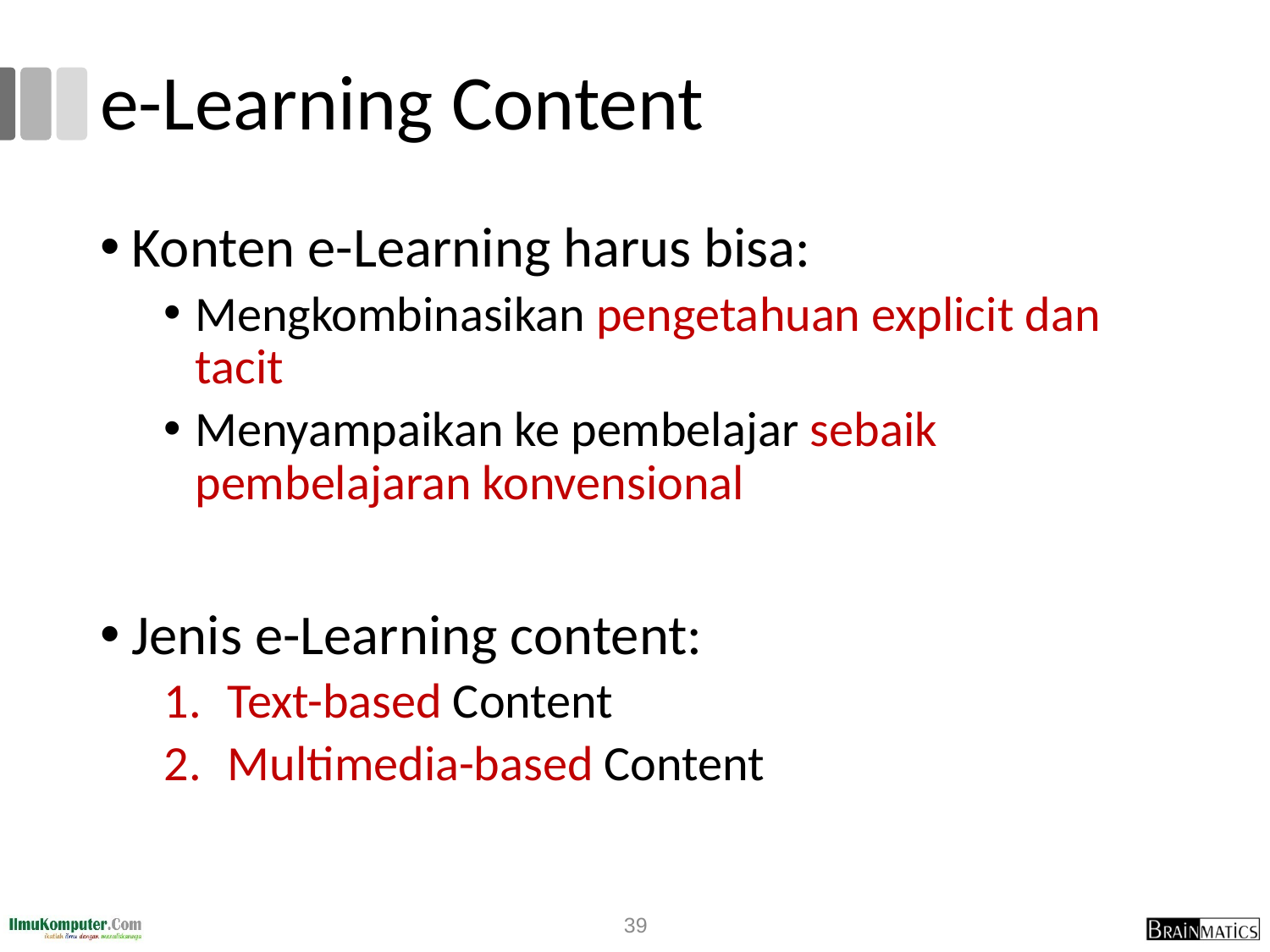

# e-Learning Content
Konten e-Learning harus bisa:
Mengkombinasikan pengetahuan explicit dan tacit
Menyampaikan ke pembelajar sebaik pembelajaran konvensional

Jenis e-Learning content:
Text-based Content
Multimedia-based Content
39